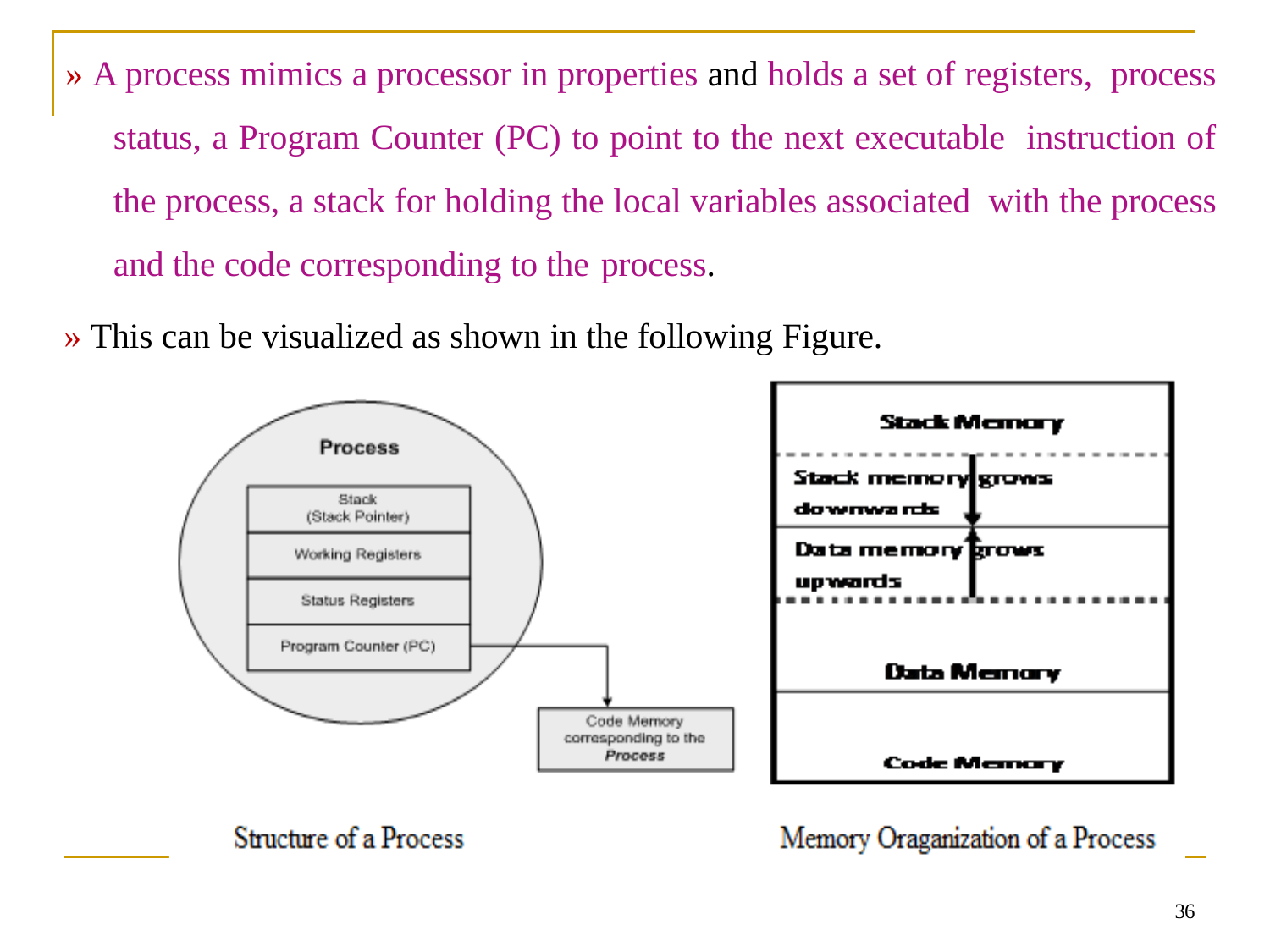

» A process mimics a processor in properties and holds a set of registers,  process status, a Program Counter (PC) to point to the next executable  instruction of the process, a stack for holding the local variables associated  with the process and the code corresponding to the process.
» This can be visualized as shown in the following Figure.

36